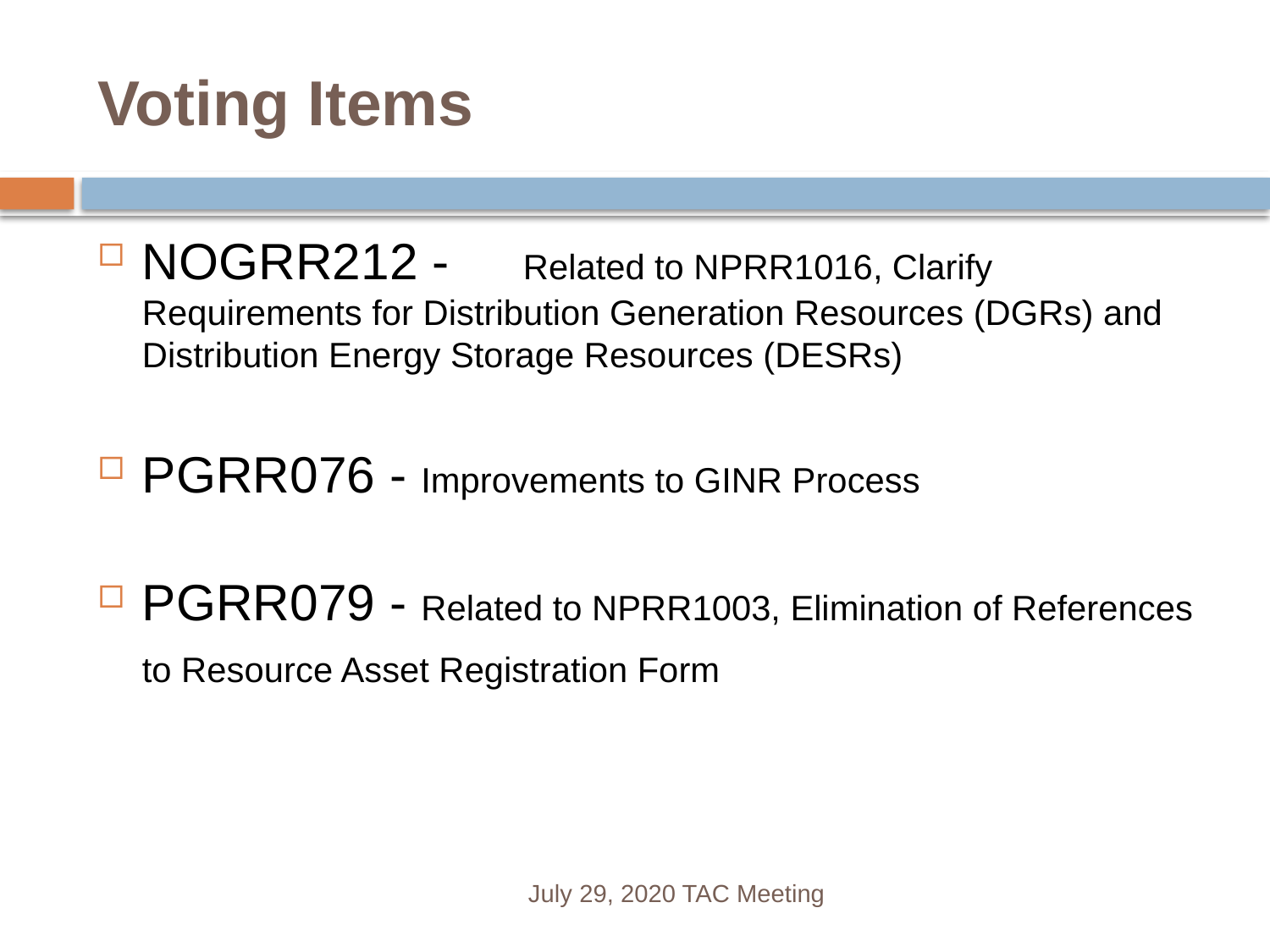

# Voting Items
NOGRR212 - 	Related to NPRR1016, Clarify Requirements for Distribution Generation Resources (DGRs) and Distribution Energy Storage Resources (DESRs)

PGRR076 - Improvements to GINR Process

PGRR079 - Related to NPRR1003, Elimination of References to Resource Asset Registration Form

July 29, 2020 TAC Meeting